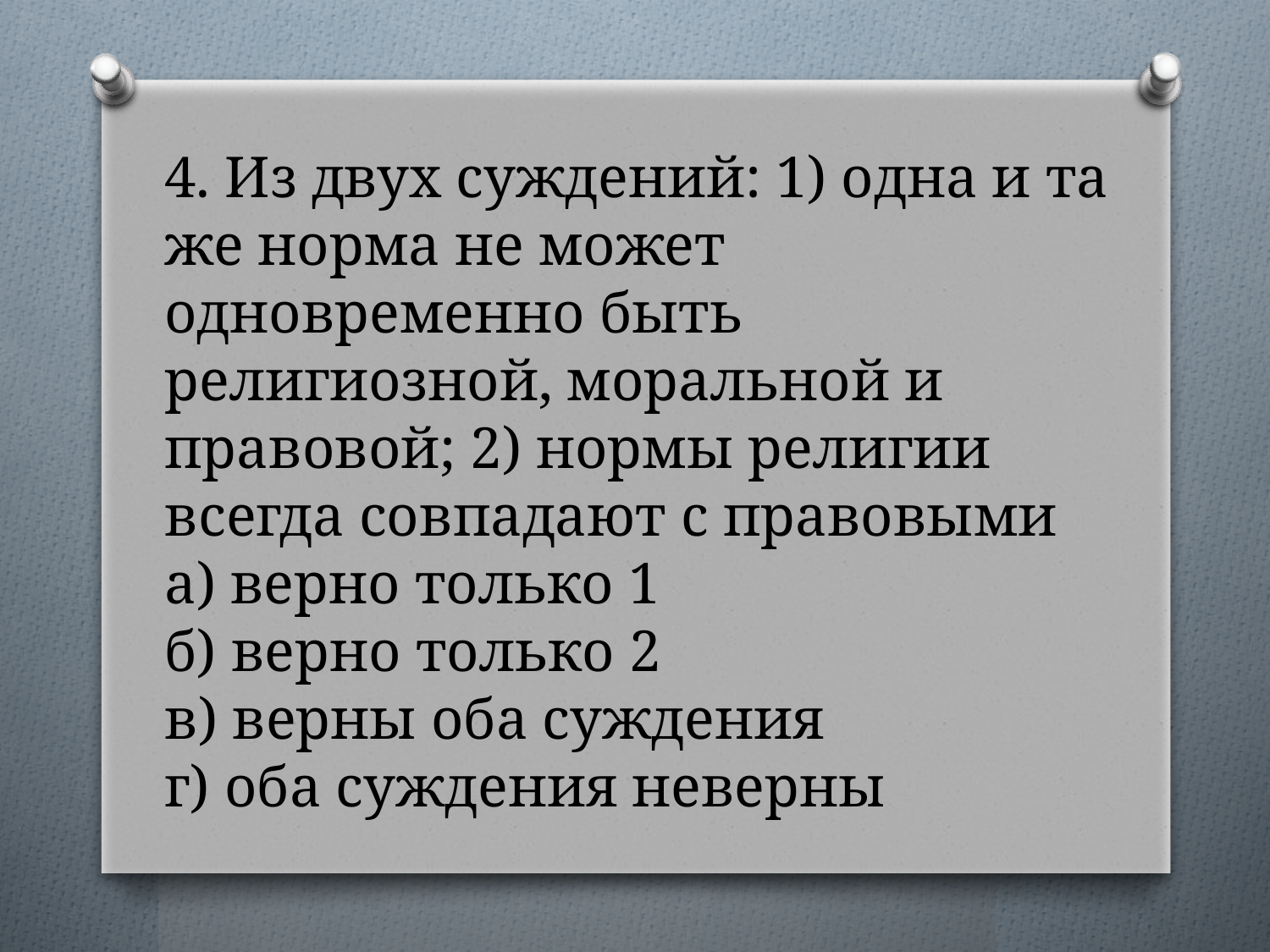

# 4. Из двух суждений: 1) одна и та же норма не может одновременно быть религиозной, моральной и правовой; 2) нормы религии всегда совпадают с правовыми а) верно только 1 б) верно только 2 в) верны оба суждения г) оба суждения неверны